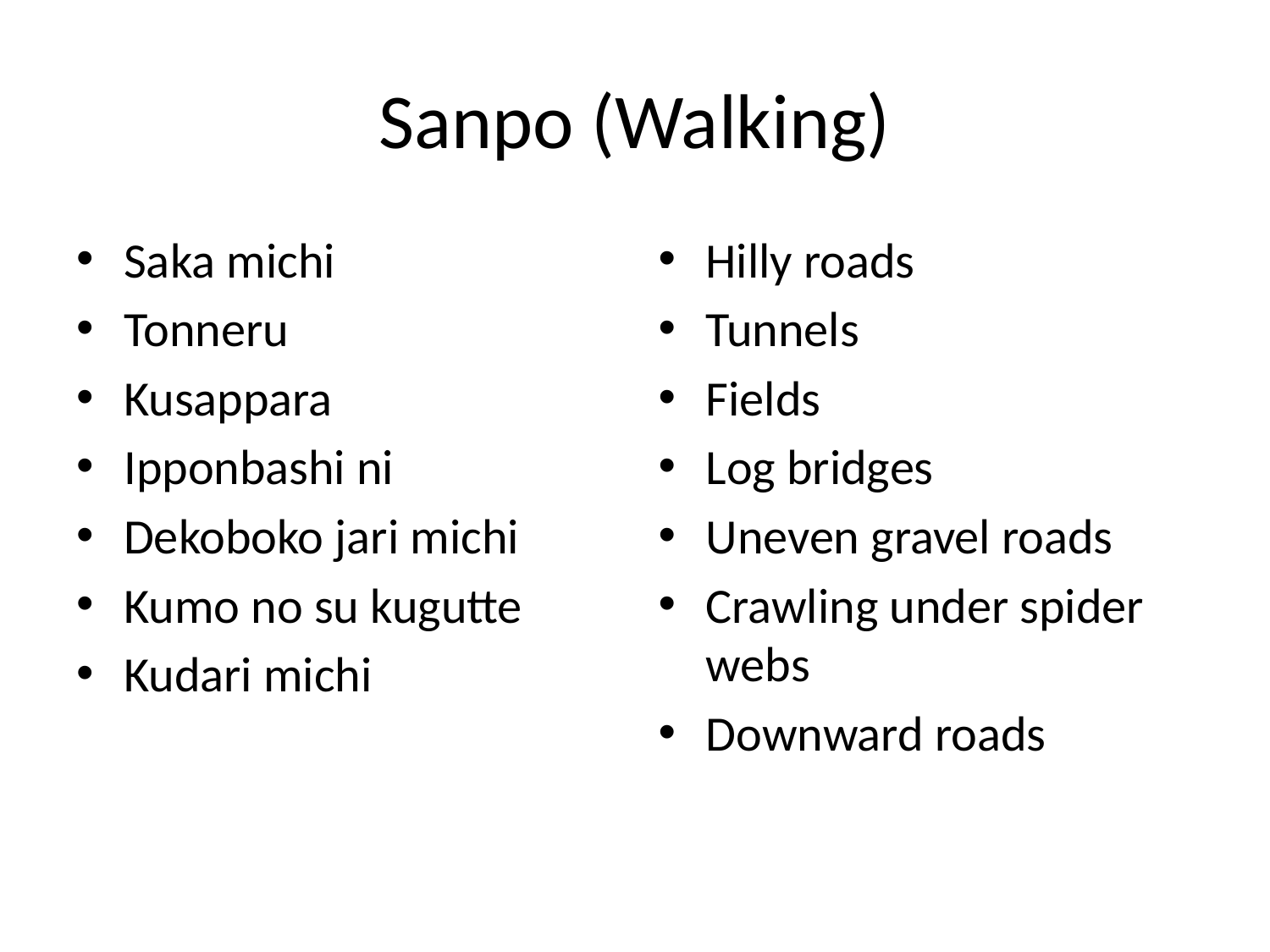

# Sanpo (Walking)
Saka michi
Tonneru
Kusappara
Ipponbashi ni
Dekoboko jari michi
Kumo no su kugutte
Kudari michi

Hilly roads
Tunnels
Fields
Log bridges
Uneven gravel roads
Crawling under spider webs
Downward roads